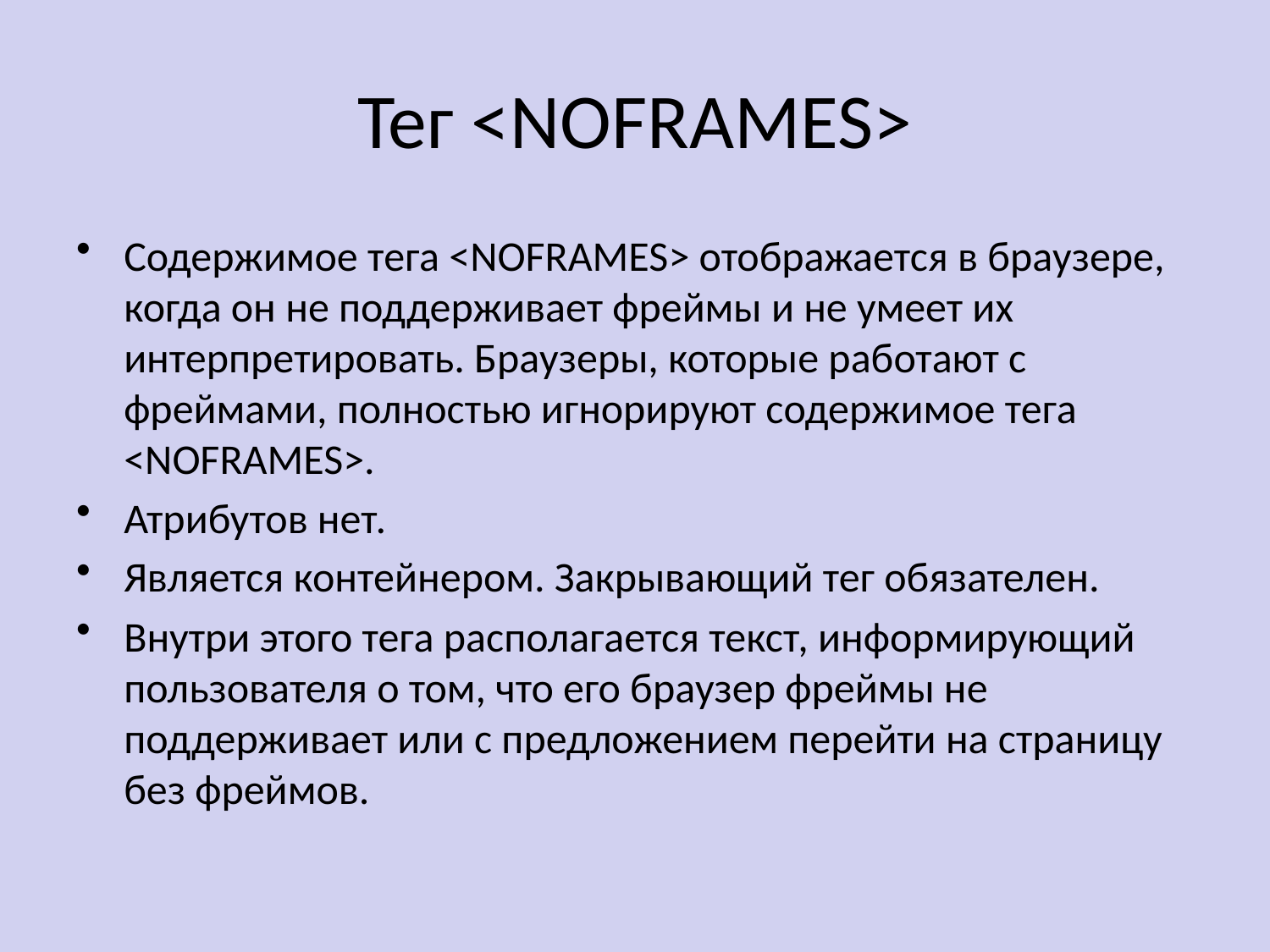

# Тег <NOFRAMES>
Содержимое тега <NOFRAMES> отображается в браузере, когда он не поддерживает фреймы и не умеет их интерпретировать. Браузеры, которые работают с фреймами, полностью игнорируют содержимое тега <NOFRAMES>.
Атрибутов нет.
Является контейнером. Закрывающий тег обязателен.
Внутри этого тега располагается текст, информирующий пользователя о том, что его браузер фреймы не поддерживает или с предложением перейти на страницу без фреймов.